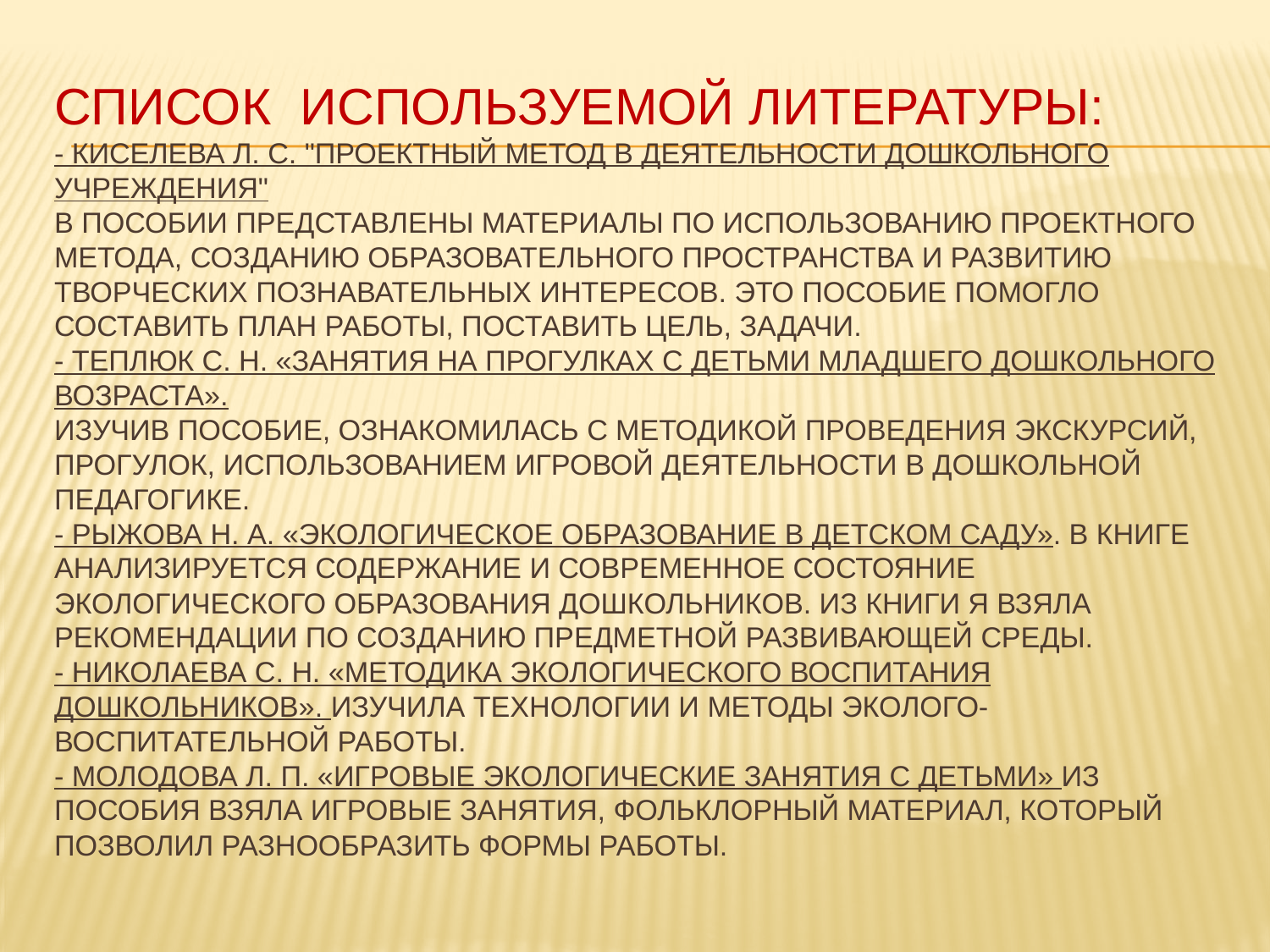

# Список  используемой литературы: - Киселева Л. С. "Проектный метод в деятельности дошкольного учреждения" В пособии представлены материалы по использованию проектного метода, созданию образовательного пространства и развитию творческих познавательных интересов. Это пособие помогло составить план работы, поставить цель, задачи. - Теплюк С. Н. «Занятия на прогулках с детьми младшего дошкольного возраста». Изучив пособие, ознакомилась с методикой проведения экскурсий, прогулок, использованием игровой деятельности в дошкольной педагогике. - Рыжова Н. А. «Экологическое образование в детском саду». В книге анализируется содержание и современное состояние экологического образования дошкольников. Из книги я взяла рекомендации по созданию предметной развивающей среды. - Николаева С. Н. «Методика экологического воспитания дошкольников». Изучила технологии и методы эколого-воспитательной работы. - Молодова Л. П. «Игровые экологические занятия с детьми» Из пособия взяла игровые занятия, фольклорный материал, который позволил разнообразить формы работы.